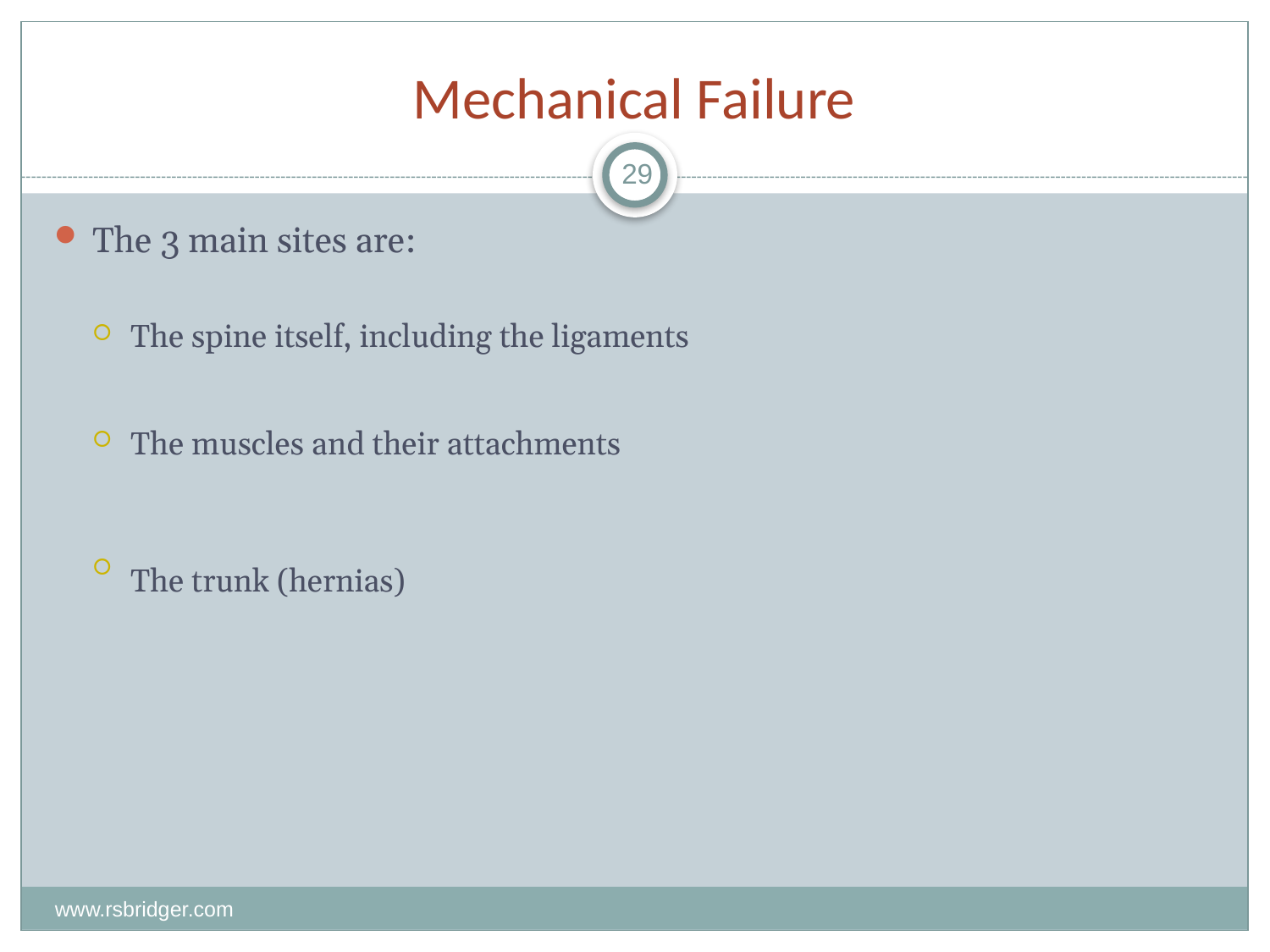

# Mechanical Failure
29
The 3 main sites are:

The spine itself, including the ligaments

The muscles and their attachments

The trunk (hernias)
www.rsbridger.com